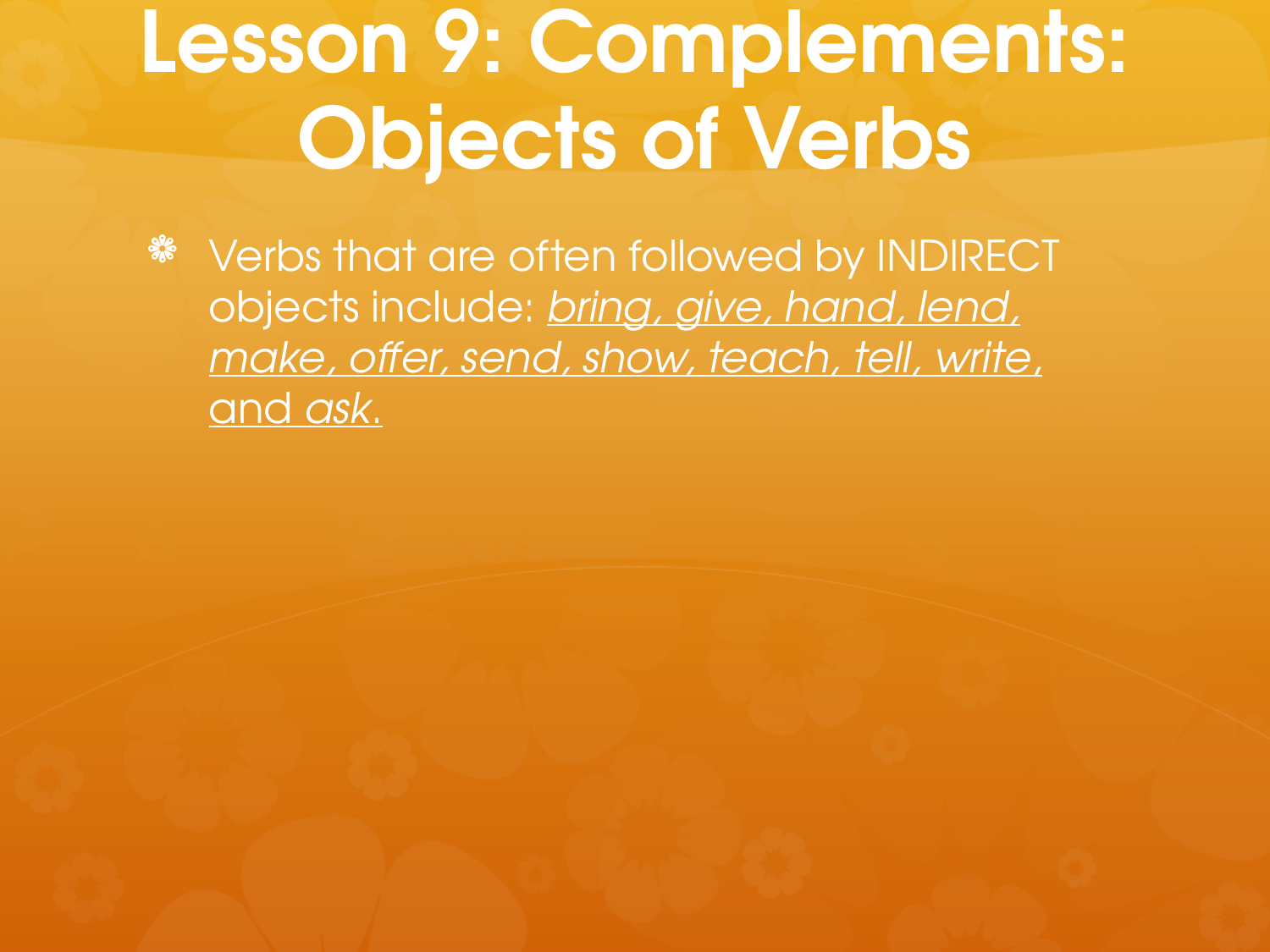

# Lesson 9: Complements: Objects of Verbs
Verbs that are often followed by INDIRECT objects include: bring, give, hand, lend, make, offer, send, show, teach, tell, write, and ask.